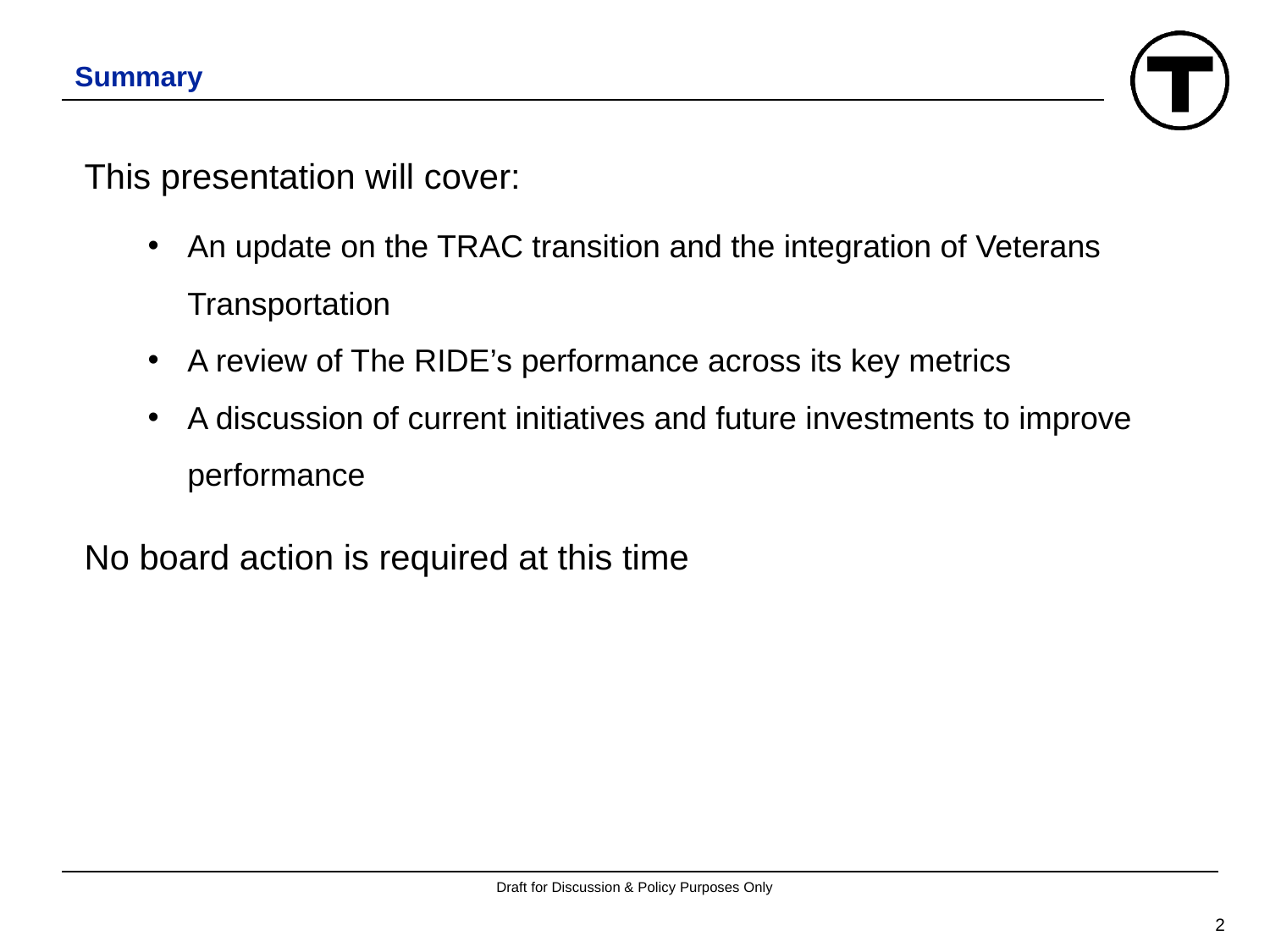

# Summary
This presentation will cover:
An update on the TRAC transition and the integration of Veterans Transportation
A review of The RIDE’s performance across its key metrics
A discussion of current initiatives and future investments to improve performance
No board action is required at this time